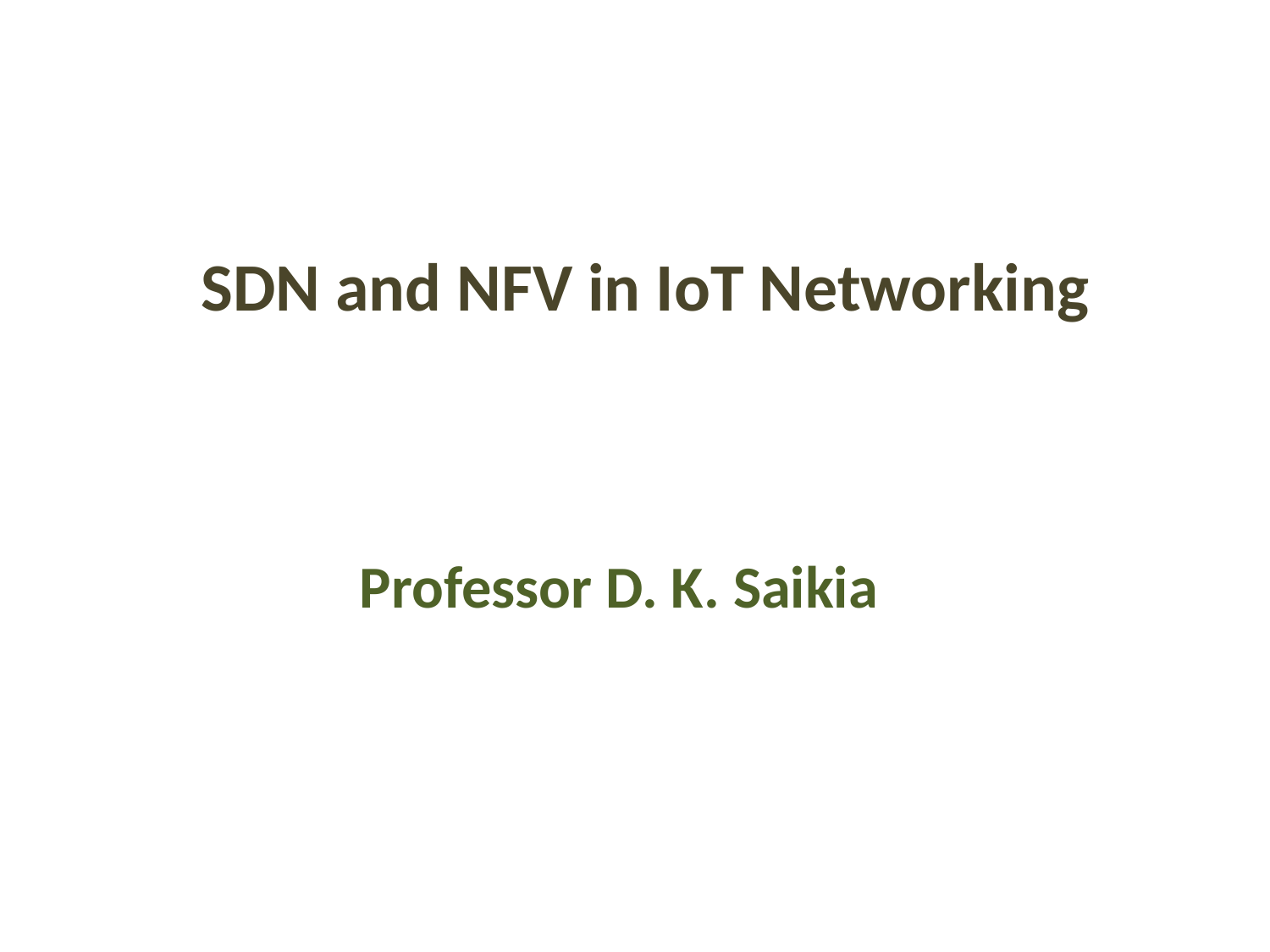

# SDN and NFV in IoT Networking
Professor D. K. Saikia